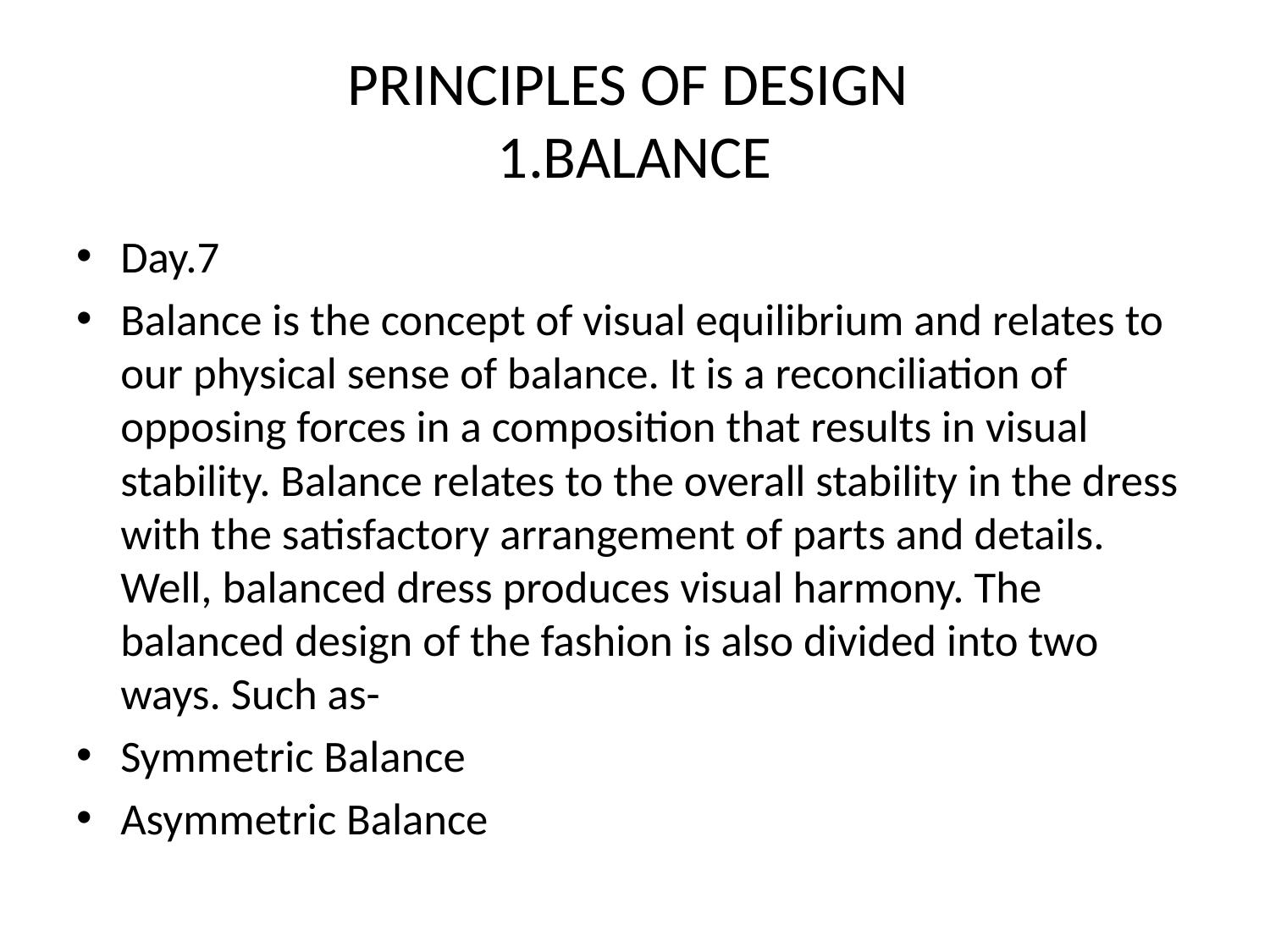

# PRINCIPLES OF DESIGN 1.BALANCE
Day.7
Balance is the concept of visual equilibrium and relates to our physical sense of balance. It is a reconciliation of opposing forces in a composition that results in visual stability. Balance relates to the overall stability in the dress with the satisfactory arrangement of parts and details. Well, balanced dress produces visual harmony. The balanced design of the fashion is also divided into two ways. Such as-
Symmetric Balance
Asymmetric Balance